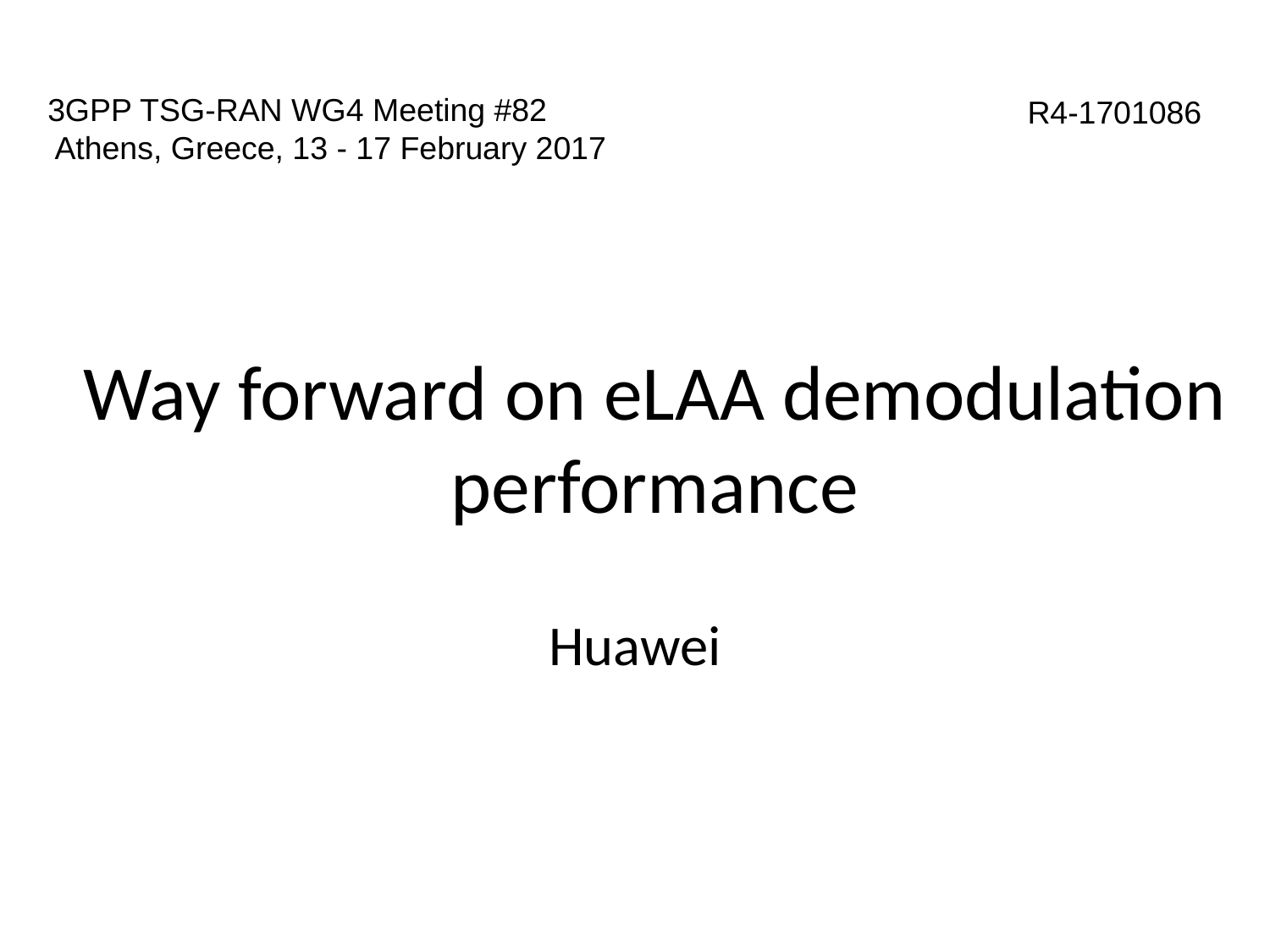

# 3GPP TSG-RAN WG4 Meeting #82 Athens, Greece, 13 - 17 February 2017
R4-1701086
Way forward on eLAA demodulation performance
Huawei